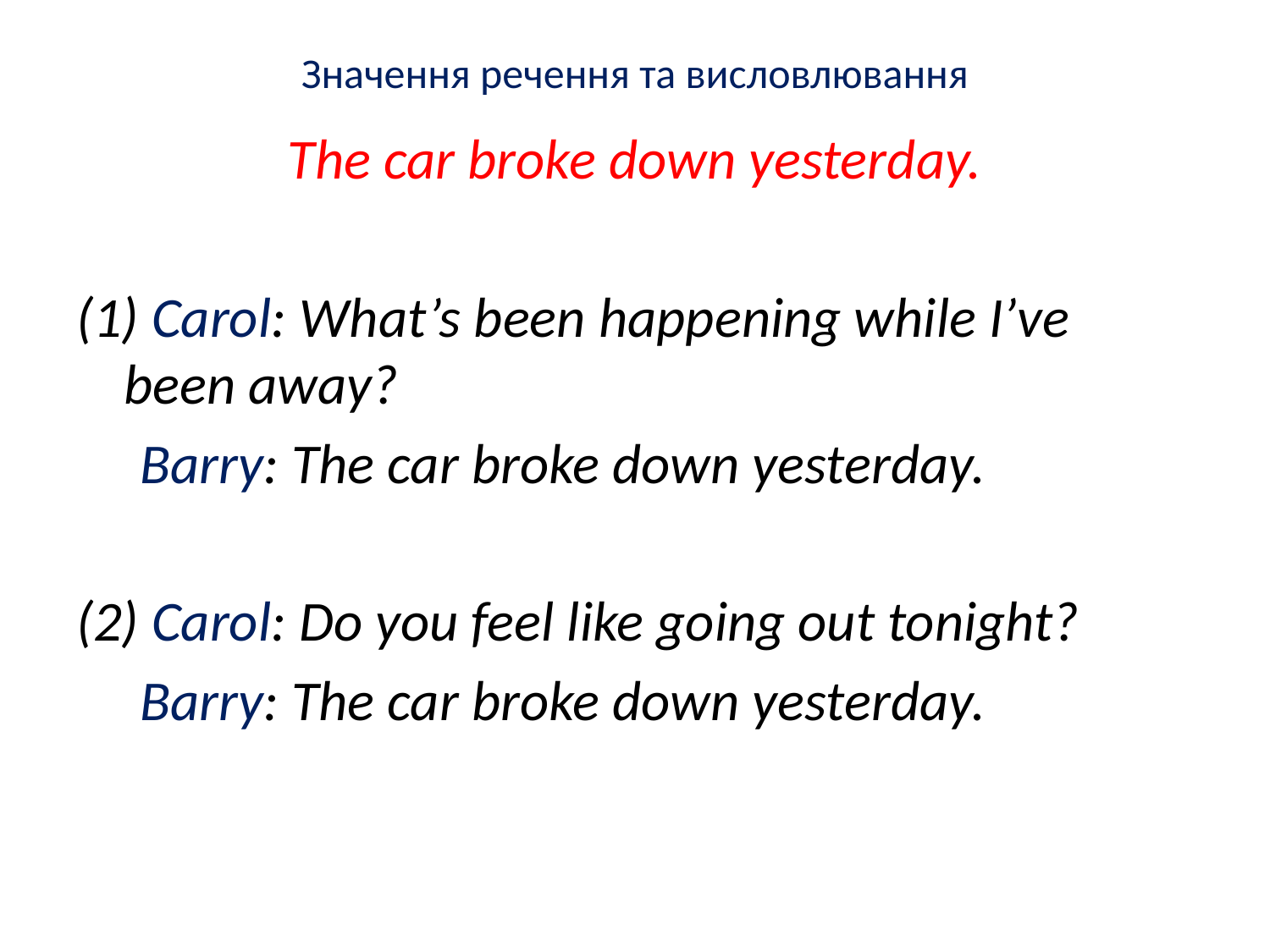

# Значення речення та висловлювання
The car broke down yesterday.

(1) Carol: What’s been happening while I’ve been away?
     Barry: The car broke down yesterday.

(2) Carol: Do you feel like going out tonight?
     Barry: The car broke down yesterday.